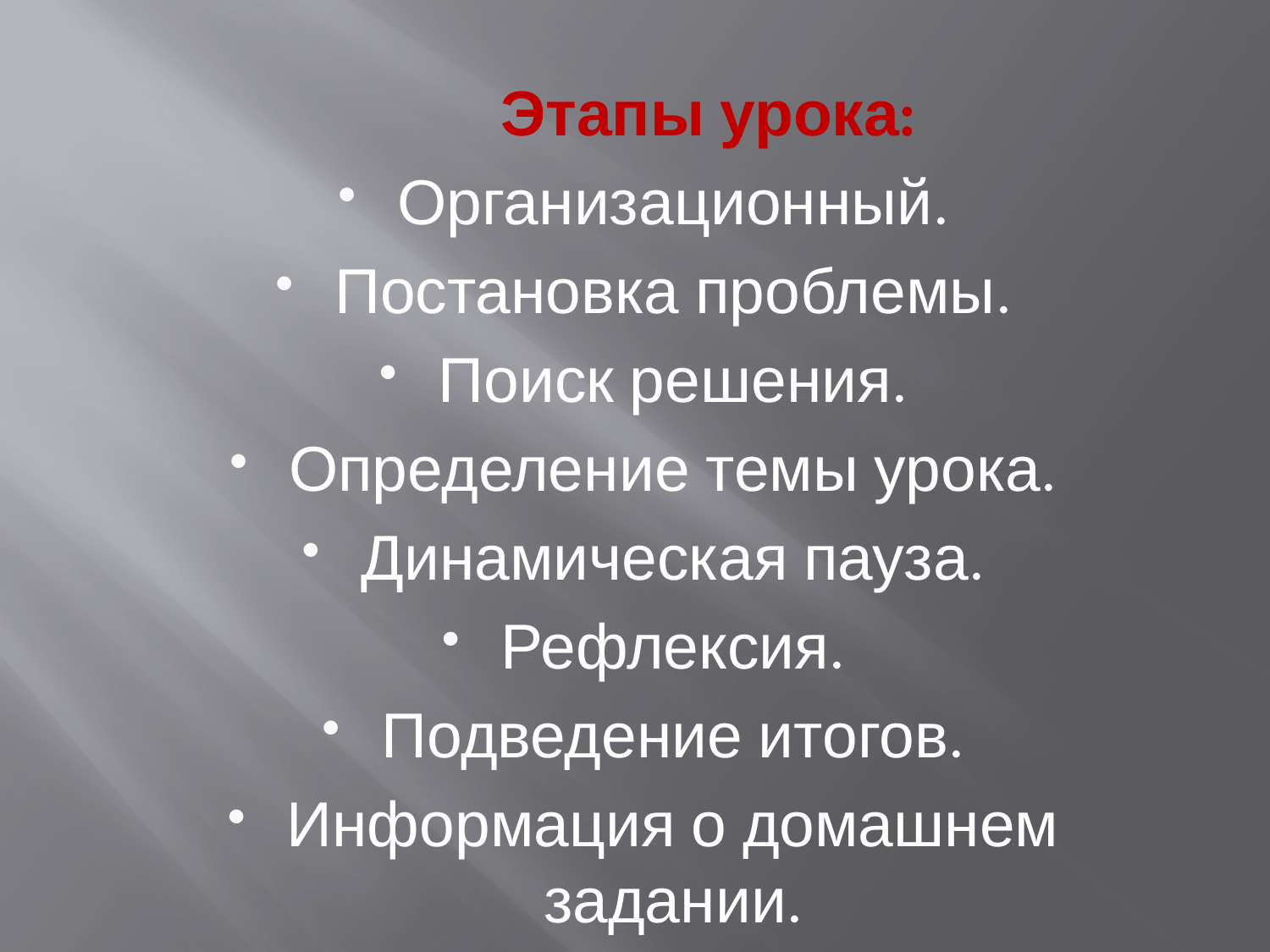

Этапы урока:
Организационный.
Постановка проблемы.
Поиск решения.
Определение темы урока.
Динамическая пауза.
Рефлексия.
Подведение итогов.
Информация о домашнем задании.